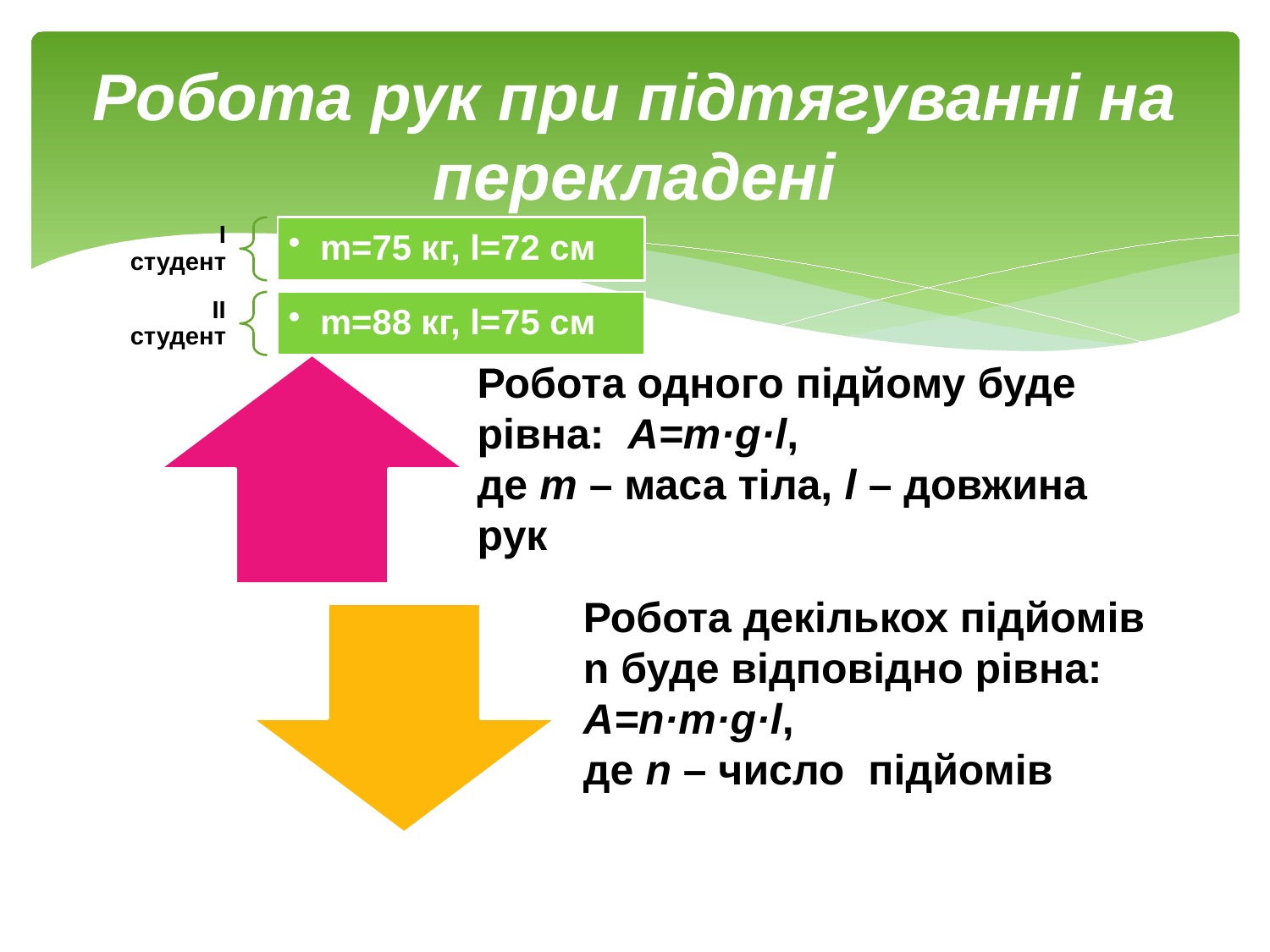

# Робота рук при підтягуванні на перекладені
І студент
m=75 кг, l=72 см
ІІ студент
m=88 кг, l=75 см
Робота одного підйому буде рівна:  А=m·g·l,
де m – маса тіла, l – довжина рук
Робота декількох підйомів n буде відповідно рівна:
А=n·m·g·l,
де n – число  підйомів